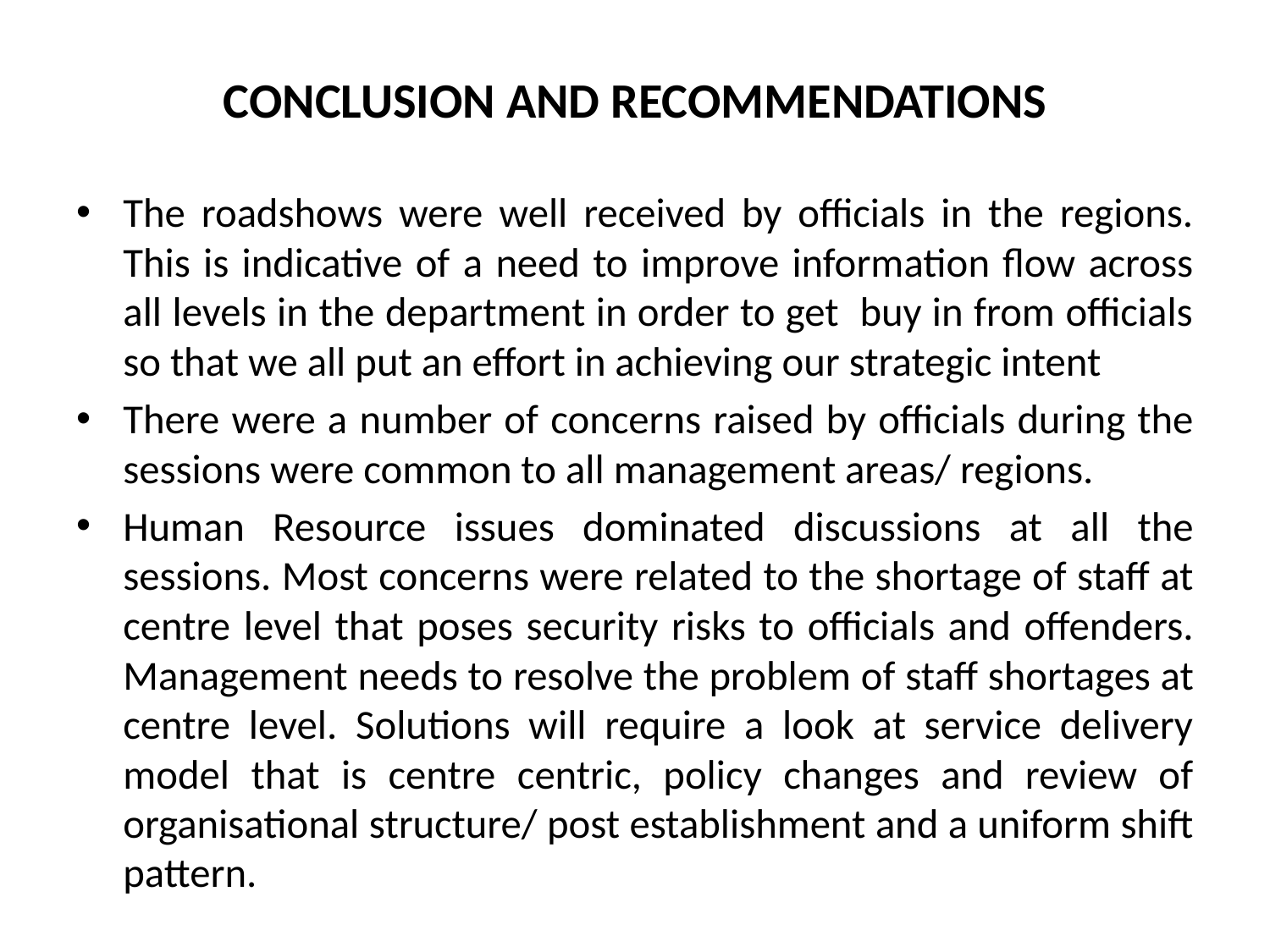

# CONCLUSION AND RECOMMENDATIONS
The roadshows were well received by officials in the regions. This is indicative of a need to improve information flow across all levels in the department in order to get  buy in from officials so that we all put an effort in achieving our strategic intent
There were a number of concerns raised by officials during the sessions were common to all management areas/ regions.
Human Resource issues dominated discussions at all the sessions. Most concerns were related to the shortage of staff at centre level that poses security risks to officials and offenders. Management needs to resolve the problem of staff shortages at centre level. Solutions will require a look at service delivery model that is centre centric, policy changes and review of organisational structure/ post establishment and a uniform shift pattern.